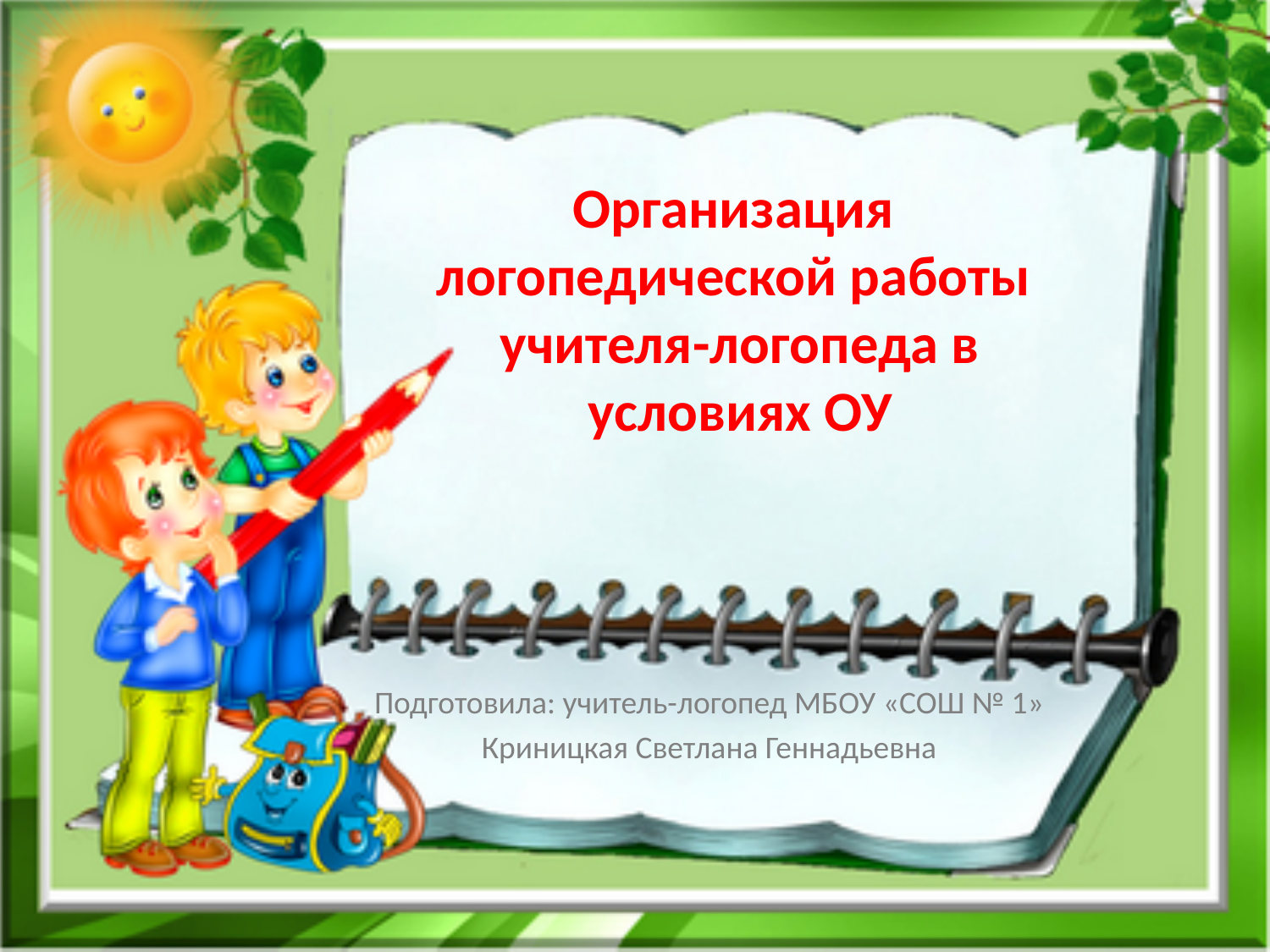

# Организация логопедической работы учителя-логопеда в условиях ОУ
Подготовила: учитель-логопед МБОУ «СОШ № 1»
Криницкая Светлана Геннадьевна